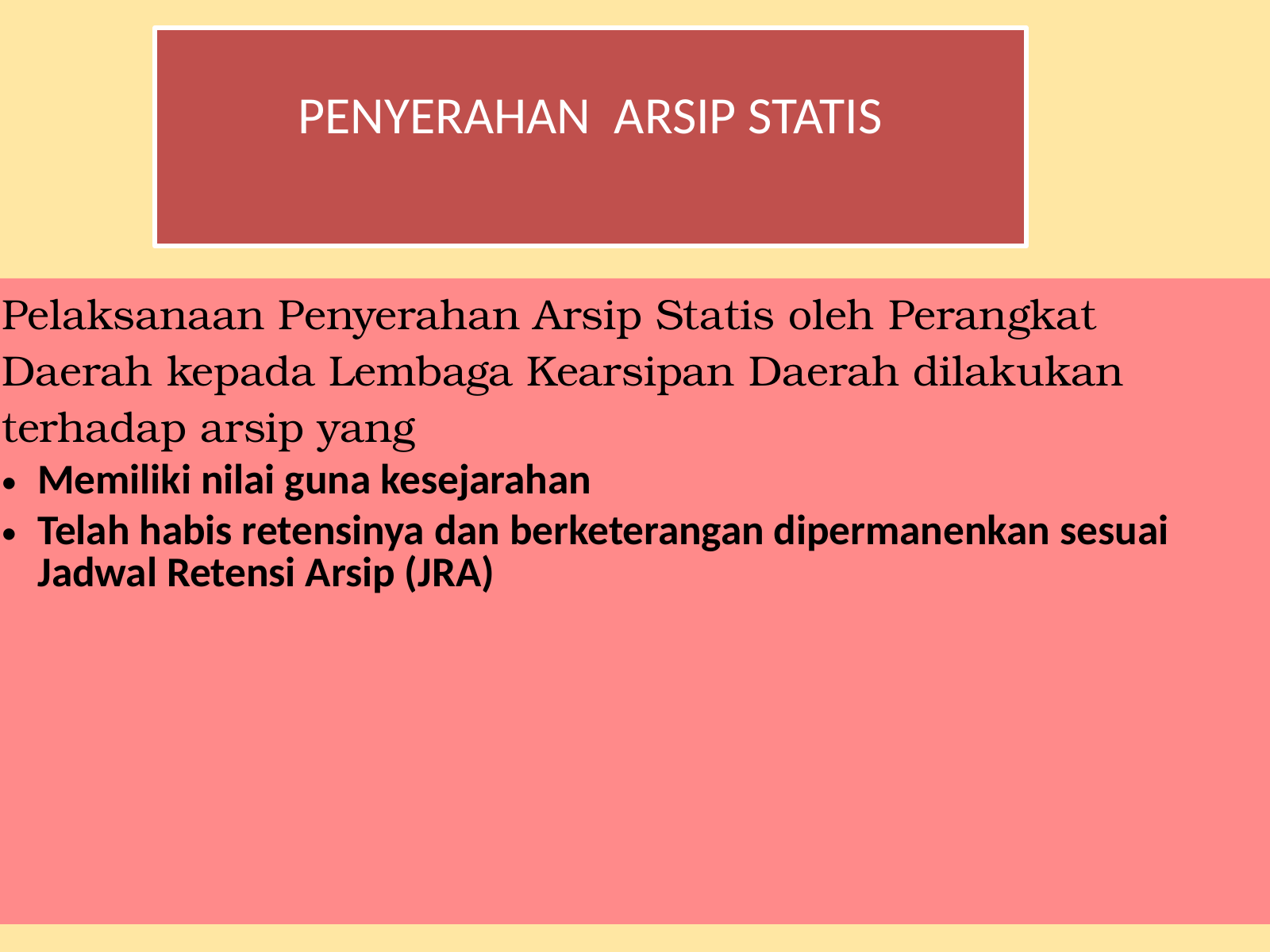

# PENYERAHAN  ARSIP STATIS
Pelaksanaan Penyerahan Arsip Statis oleh Perangkat Daerah kepada Lembaga Kearsipan Daerah dilakukan terhadap arsip yang
Memiliki nilai guna kesejarahan
Telah habis retensinya dan berketerangan dipermanenkan sesuai Jadwal Retensi Arsip (JRA)